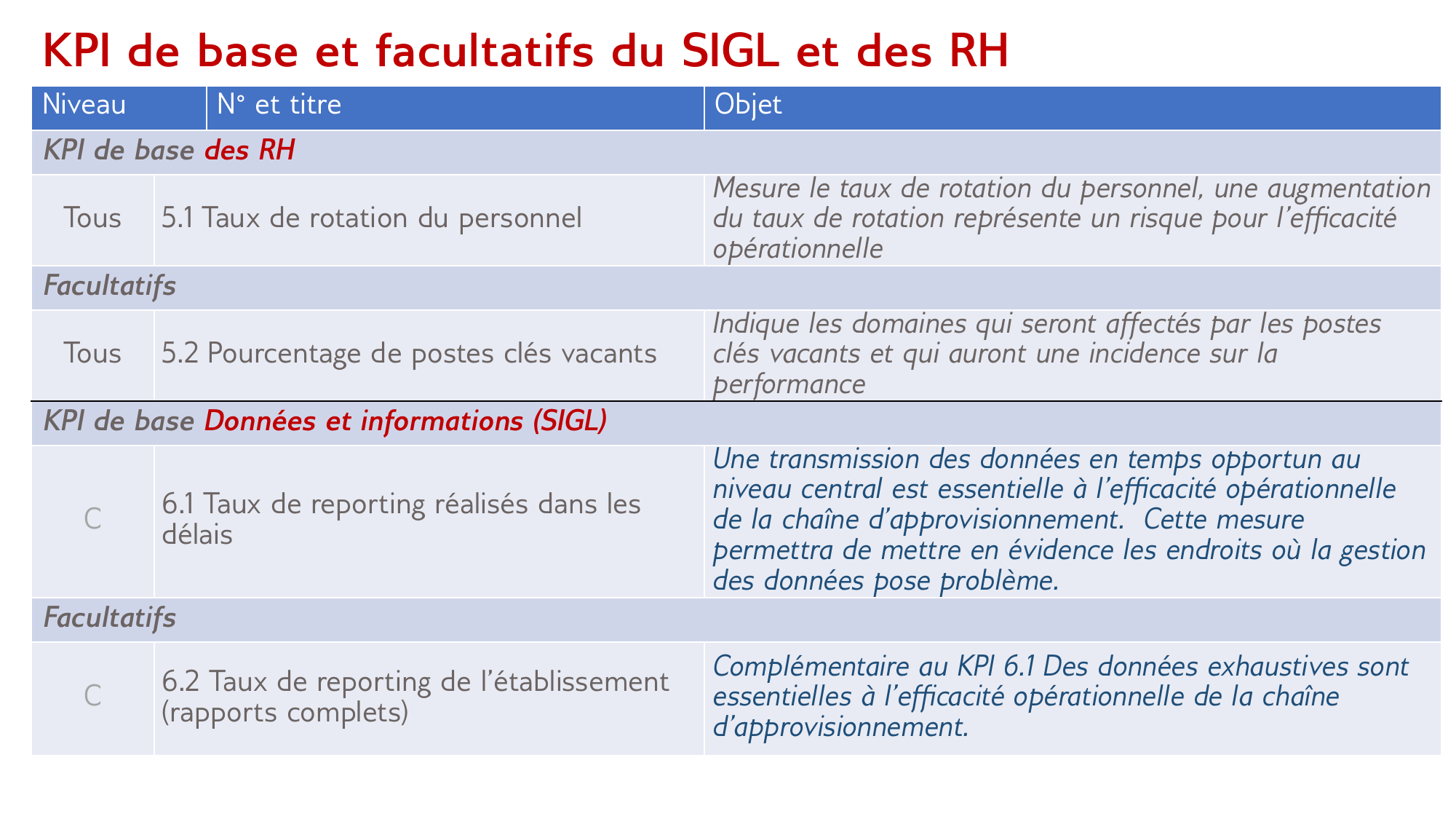

# KPI de base et facultatifs du SIGL et des RH
| Niveau |  | N° et titre | Objet |
| --- | --- | --- | --- |
| KPI de base des RH |  |  |  |
| Tous | 5.1 Taux de rotation du personnel | 5.1 Taux de rotation du personnel | Mesure le taux de rotation du personnel, une augmentation du taux de rotation représente un risque pour l’efficacité opérationnelle |
| Facultatifs |  |  |  |
| Tous | 5.2 Pourcentage de postes clés vacants | 5.2 Pourcentage de postes clés vacants | Indique les domaines qui seront affectés par les postes clés vacants et qui auront une incidence sur la performance |
| KPI de base Données et informations (SIGL) |  |  |  |
| C | 6.1 Taux de reporting réalisés dans les délais | 6.1 Livraison dans les délais à l'établissement | Une transmission des données en temps opportun au niveau central est essentielle à l’efficacité opérationnelle de la chaîne d’approvisionnement. Cette mesure permettra de mettre en évidence les endroits où la gestion des données pose problème. |
| Facultatifs |  |  |  |
| C | 6.2 Taux de reporting de l’établissement (rapports complets) | 6.2 Taux de reporting dans les temps de l'établissement | Complémentaire au KPI 6.1 Des données exhaustives sont essentielles à l’efficacité opérationnelle de la chaîne d’approvisionnement. |

9